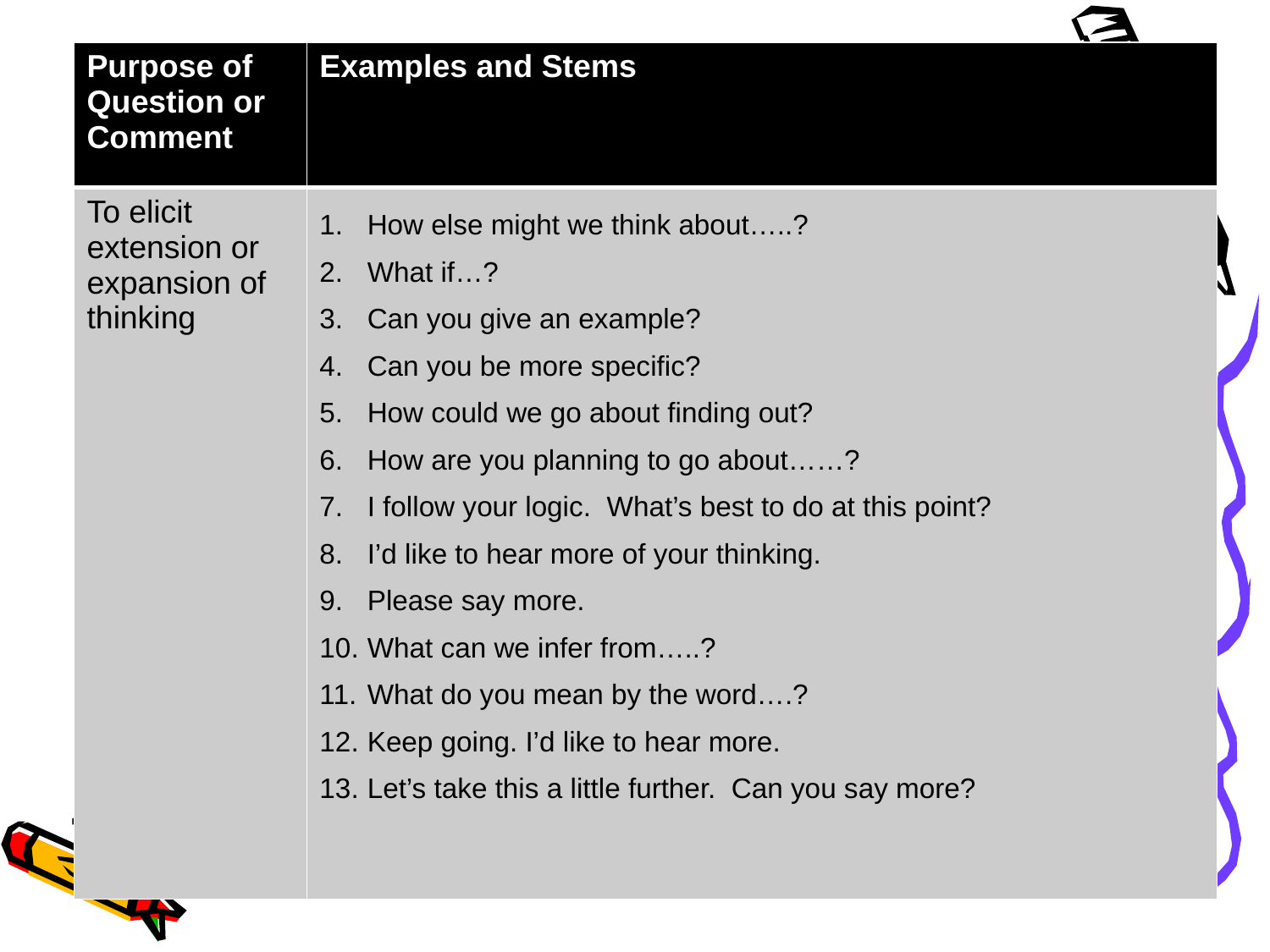

| Purpose of Question or Comment | Examples and Stems |
| --- | --- |
| To elicit extension or expansion of thinking | How else might we think about…..? What if…? Can you give an example? Can you be more specific? How could we go about finding out? How are you planning to go about……? I follow your logic. What’s best to do at this point? I’d like to hear more of your thinking. Please say more. What can we infer from…..? What do you mean by the word….? Keep going. I’d like to hear more. Let’s take this a little further. Can you say more? |